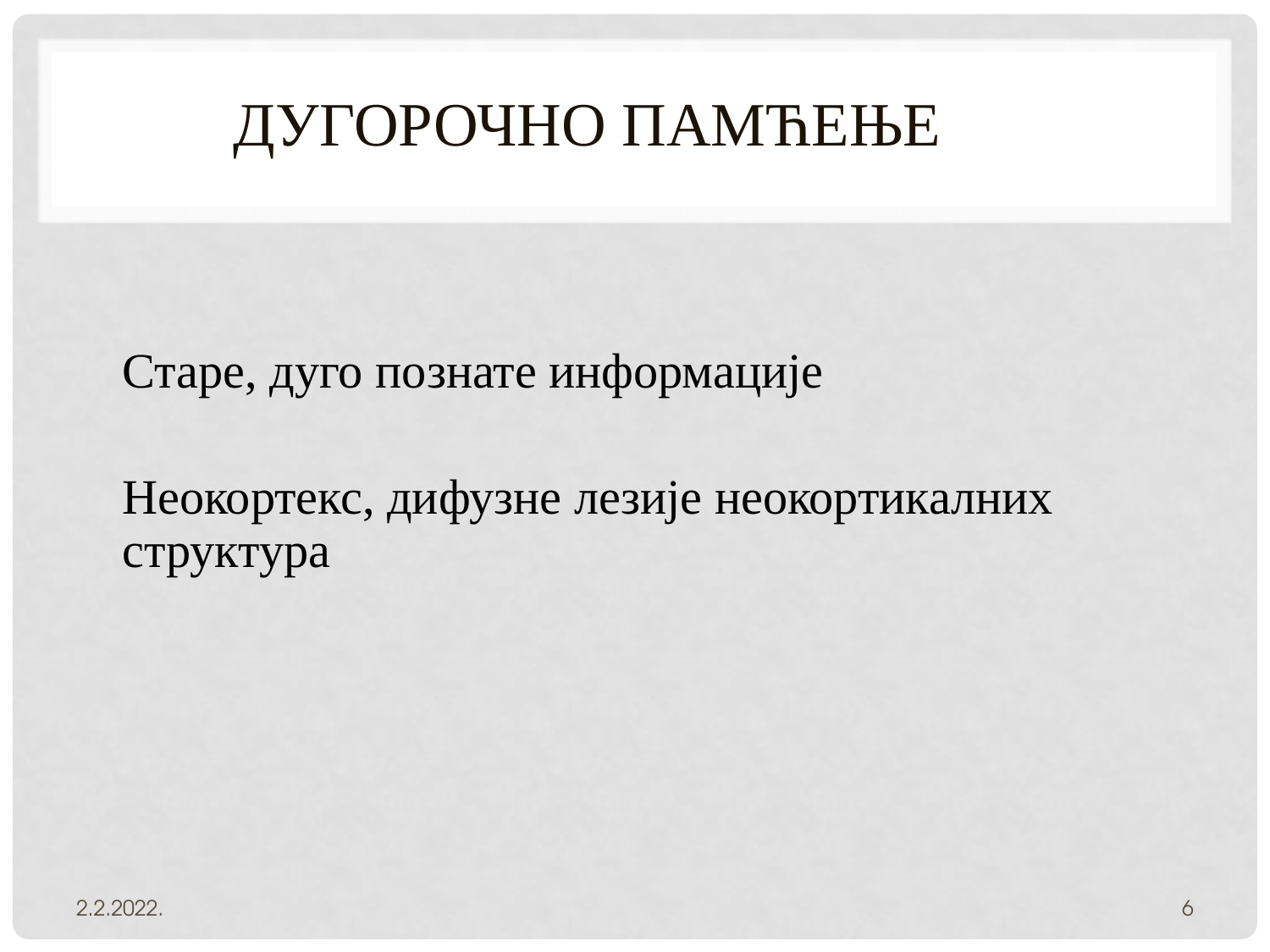

# ДУГОРОЧНО ПАМЋЕЊЕ
Старе, дуго познате информације

Неокортекс, дифузне лезије неокортикалних структура

2.2.2022.
6